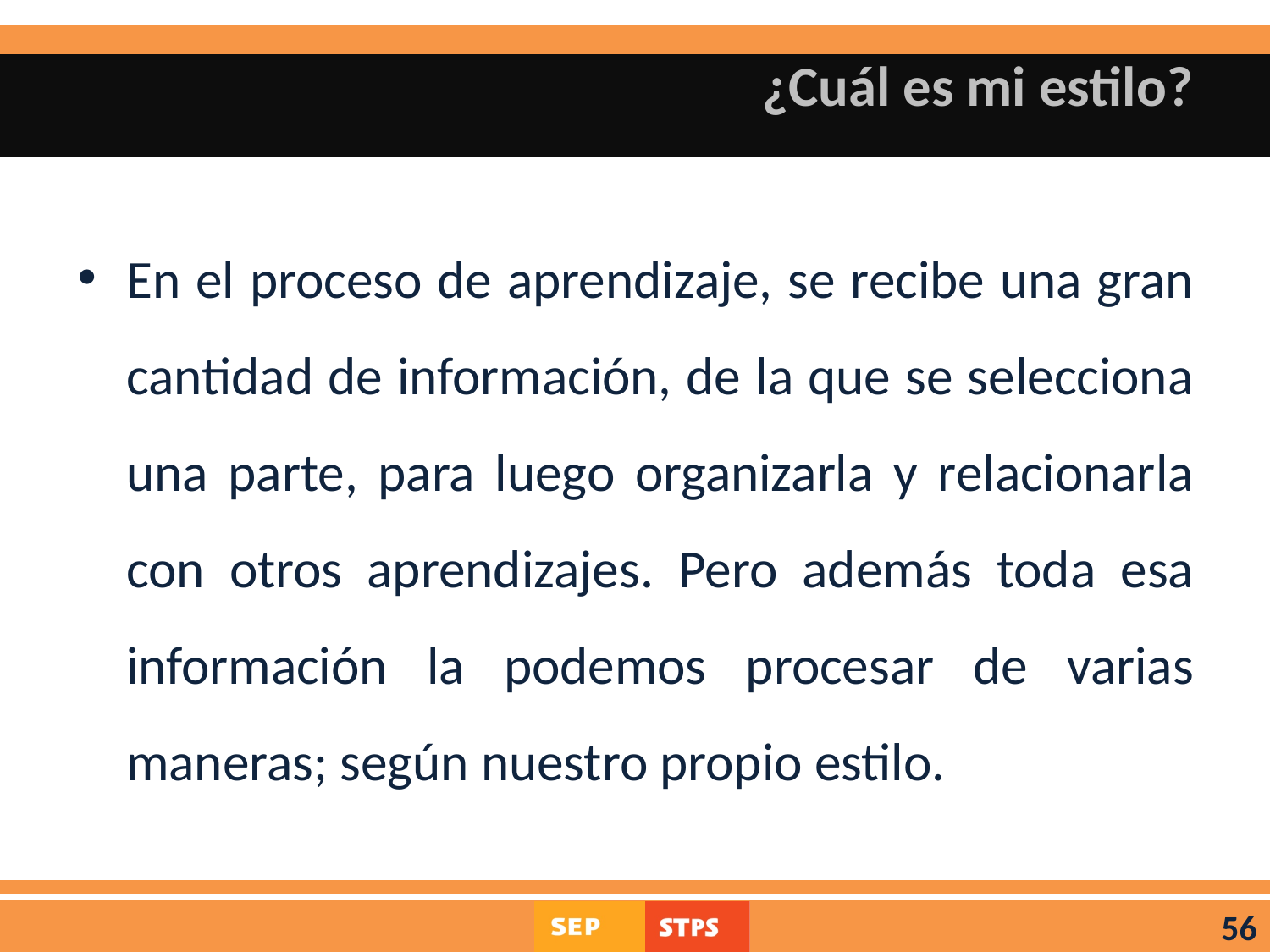

# ¿Cuál es mi estilo?
En el proceso de aprendizaje, se recibe una gran cantidad de información, de la que se selecciona una parte, para luego organizarla y relacionarla con otros aprendizajes. Pero además toda esa información la podemos procesar de varias maneras; según nuestro propio estilo.

56